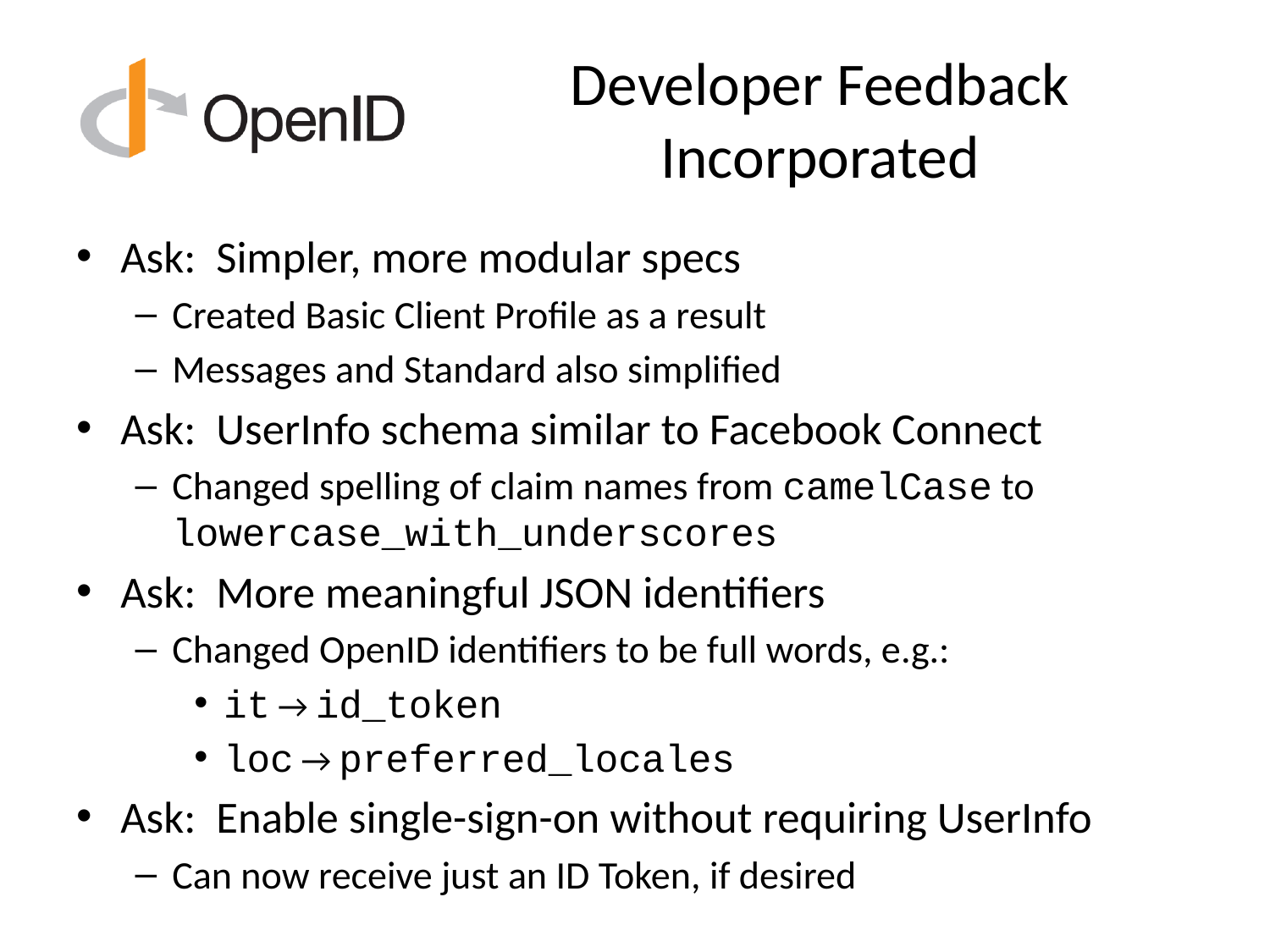

# Developer Feedback Incorporated
Ask:  Simpler, more modular specs
Created Basic Client Profile as a result
Messages and Standard also simplified
Ask:  UserInfo schema similar to Facebook Connect
Changed spelling of claim names from camelCase to lowercase_with_underscores
Ask:  More meaningful JSON identifiers
Changed OpenID identifiers to be full words, e.g.:
it → id_token
loc → preferred_locales
Ask:  Enable single-sign-on without requiring UserInfo
Can now receive just an ID Token, if desired